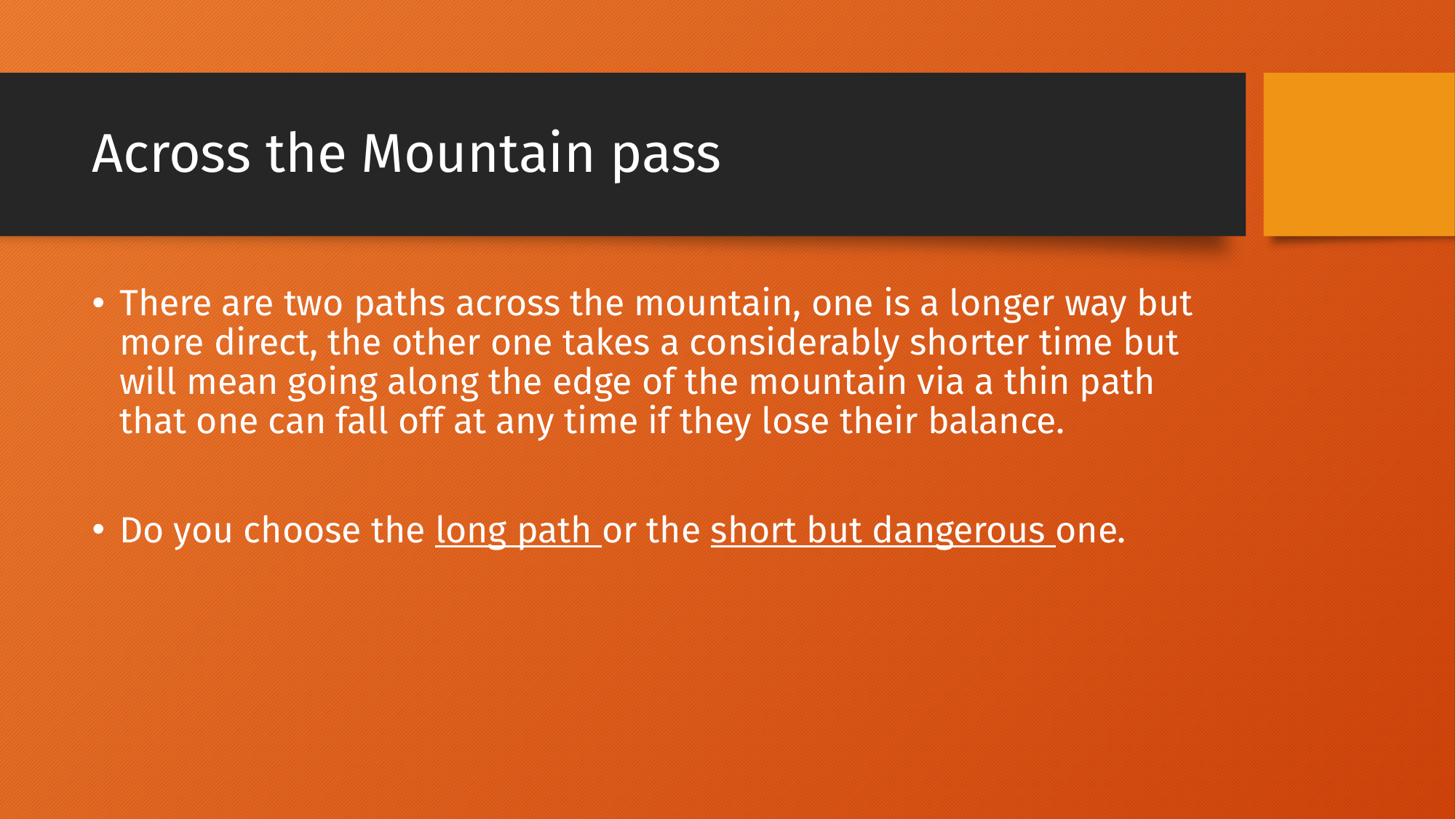

# Across the Mountain pass
There are two paths across the mountain, one is a longer way but more direct, the other one takes a considerably shorter time but will mean going along the edge of the mountain via a thin path that one can fall off at any time if they lose their balance.

Do you choose the long path or the short but dangerous one.